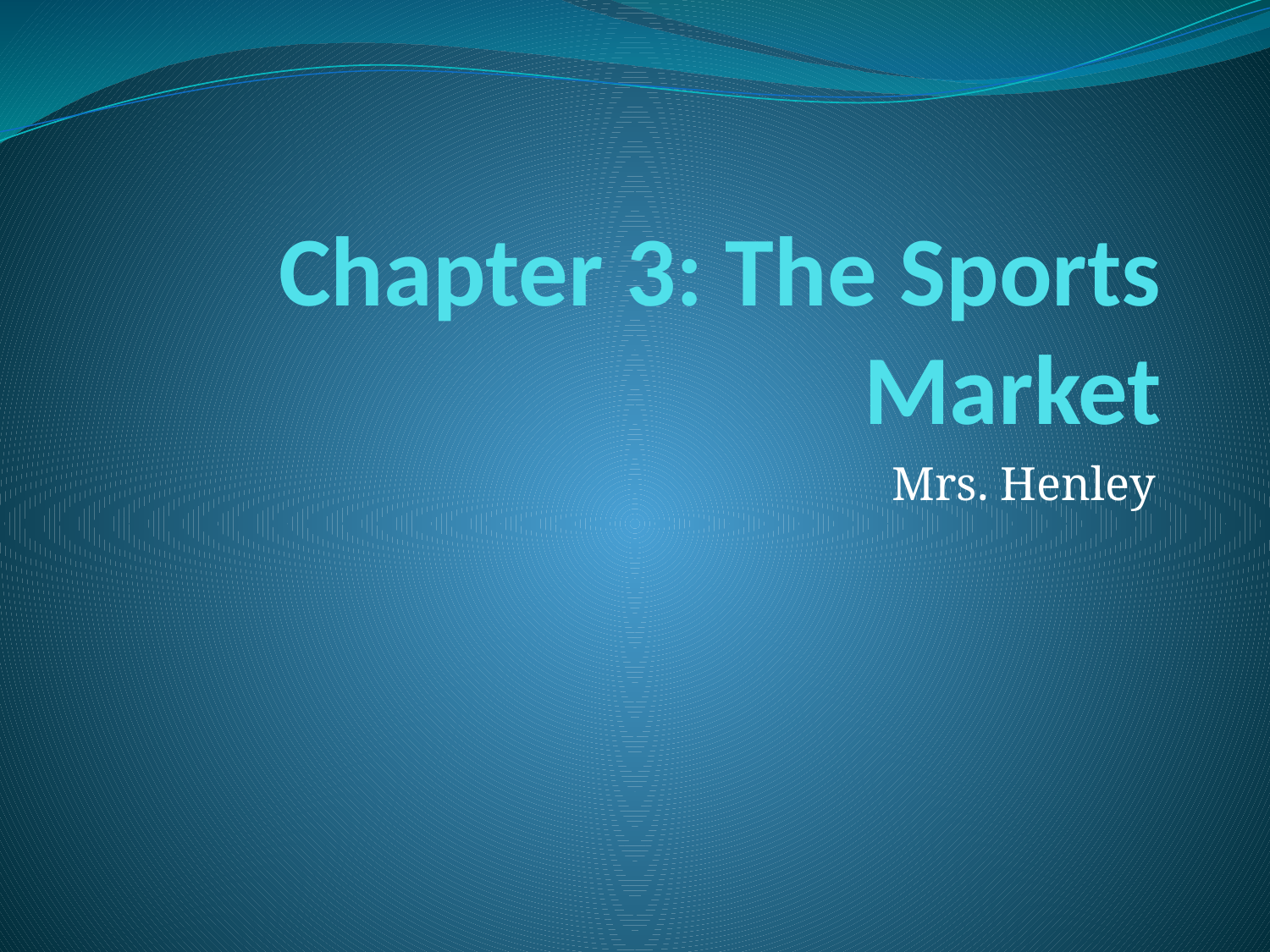

# Chapter 3: The Sports Market
Mrs. Henley